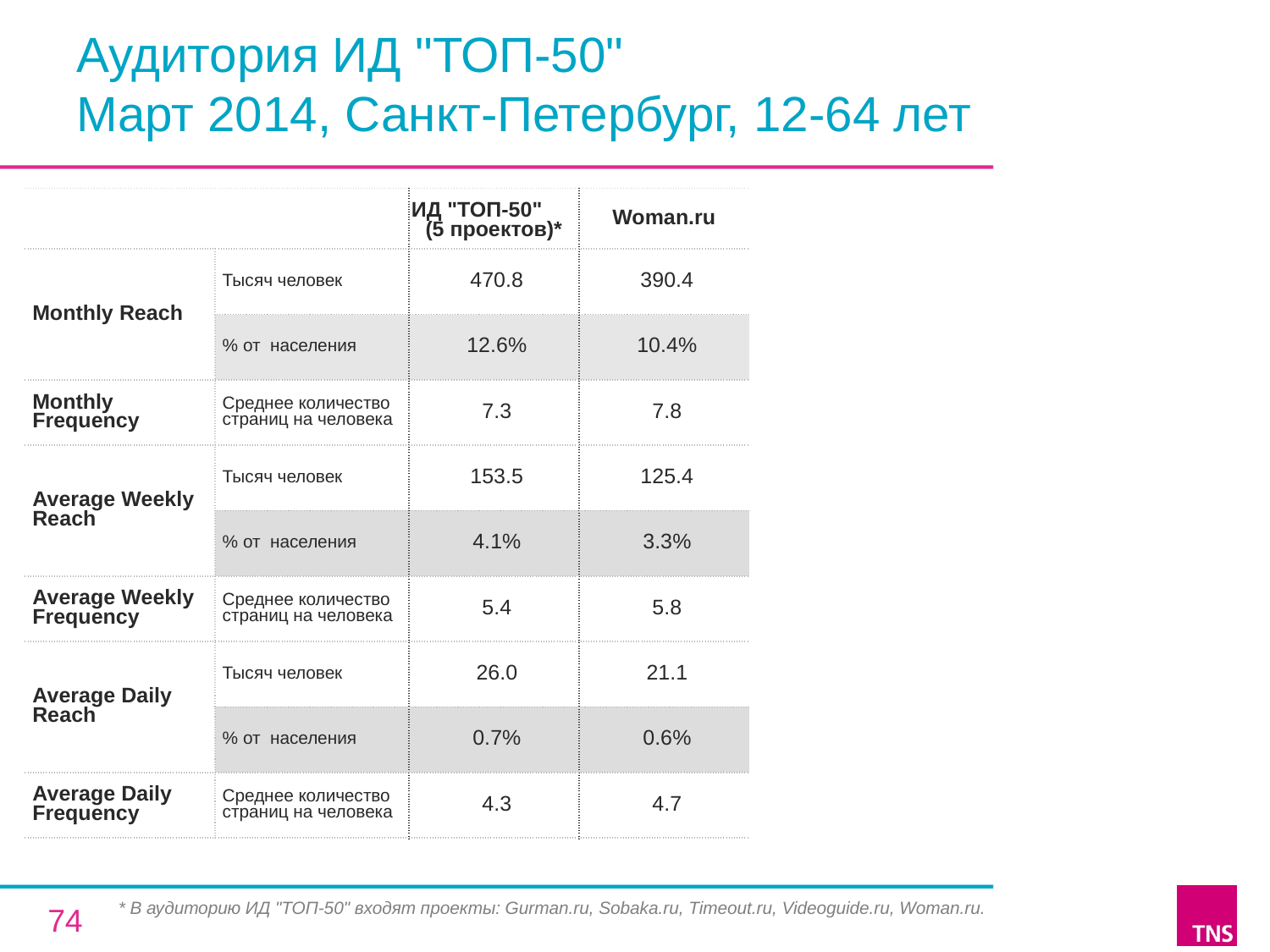

# Аудитория ИД "ТОП-50" Март 2014, Санкт-Петербург, 12-64 лет
|  |  | ИД "ТОП-50" (5 проектов)\* | Woman.ru |
| --- | --- | --- | --- |
| Monthly Reach | Тысяч человек | 470.8 | 390.4 |
|  | % от населения | 12.6% | 10.4% |
| Monthly Frequency | Среднее количество страниц на человека | 7.3 | 7.8 |
| Average Weekly Reach | Тысяч человек | 153.5 | 125.4 |
|  | % от населения | 4.1% | 3.3% |
| Average Weekly Frequency | Среднее количество страниц на человека | 5.4 | 5.8 |
| Average Daily Reach | Тысяч человек | 26.0 | 21.1 |
|  | % от населения | 0.7% | 0.6% |
| Average Daily Frequency | Среднее количество страниц на человека | 4.3 | 4.7 |
* В аудиторию ИД "ТОП-50" входят проекты: Gurman.ru, Sobaka.ru, Timeout.ru, Videoguide.ru, Woman.ru.
74